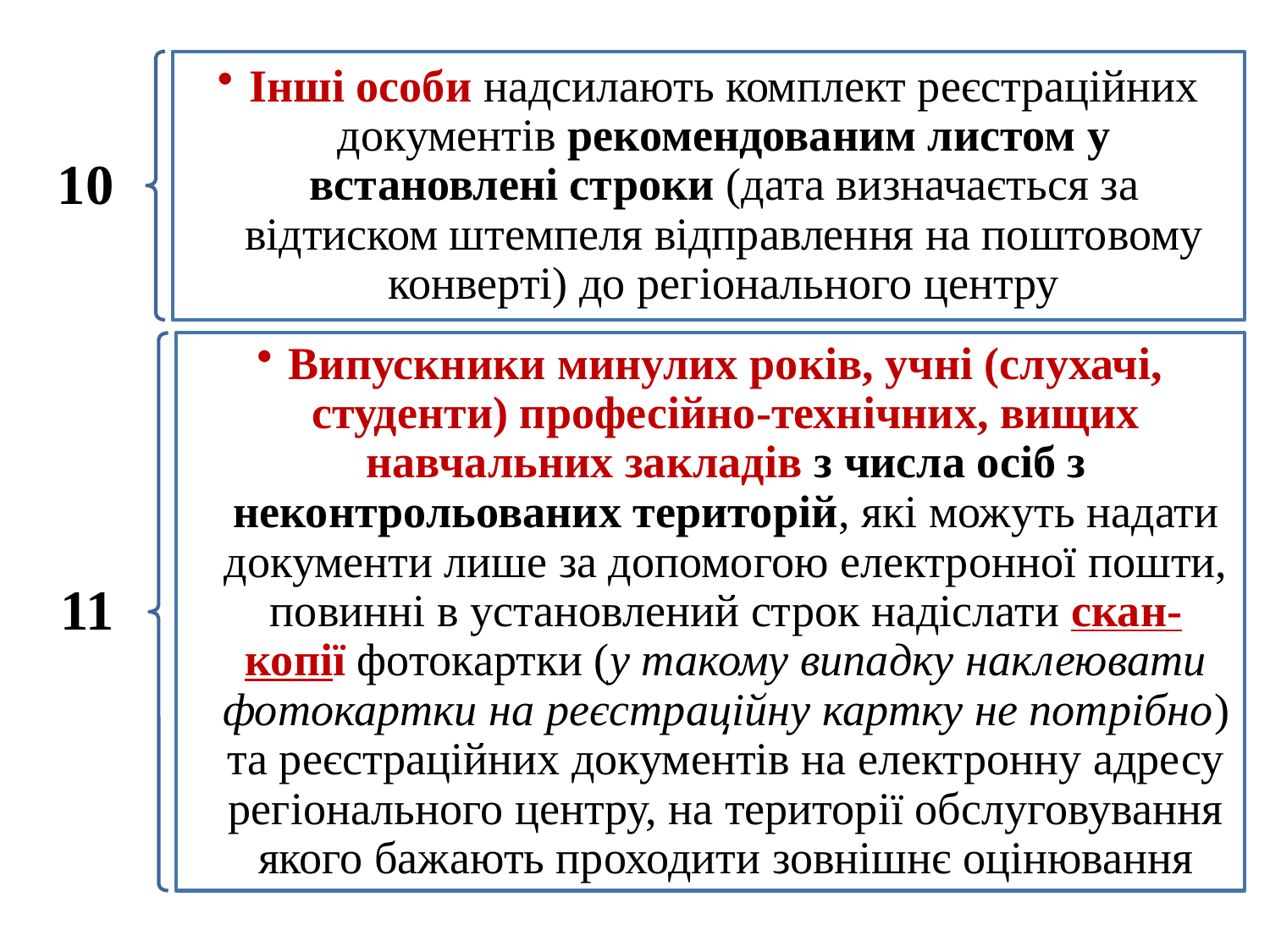

10
Інші особи надсилають комплект реєстраційних документів рекомендованим листом у встановлені строки (дата визначається за відтиском штемпеля відправлення на поштовому конверті) до регіонального центру
11
Випускники минулих років, учні (слухачі, студенти) професійно-технічних, вищих навчальних закладів з числа осіб з неконтрольованих територій, які можуть надати документи лише за допомогою електронної пошти, повинні в установлений строк надіслати скан-копії фотокартки (у такому випадку наклеювати фотокартки на реєстраційну картку не потрібно) та реєстраційних документів на електронну адресу регіонального центру, на території обслуговування якого бажають проходити зовнішнє оцінювання